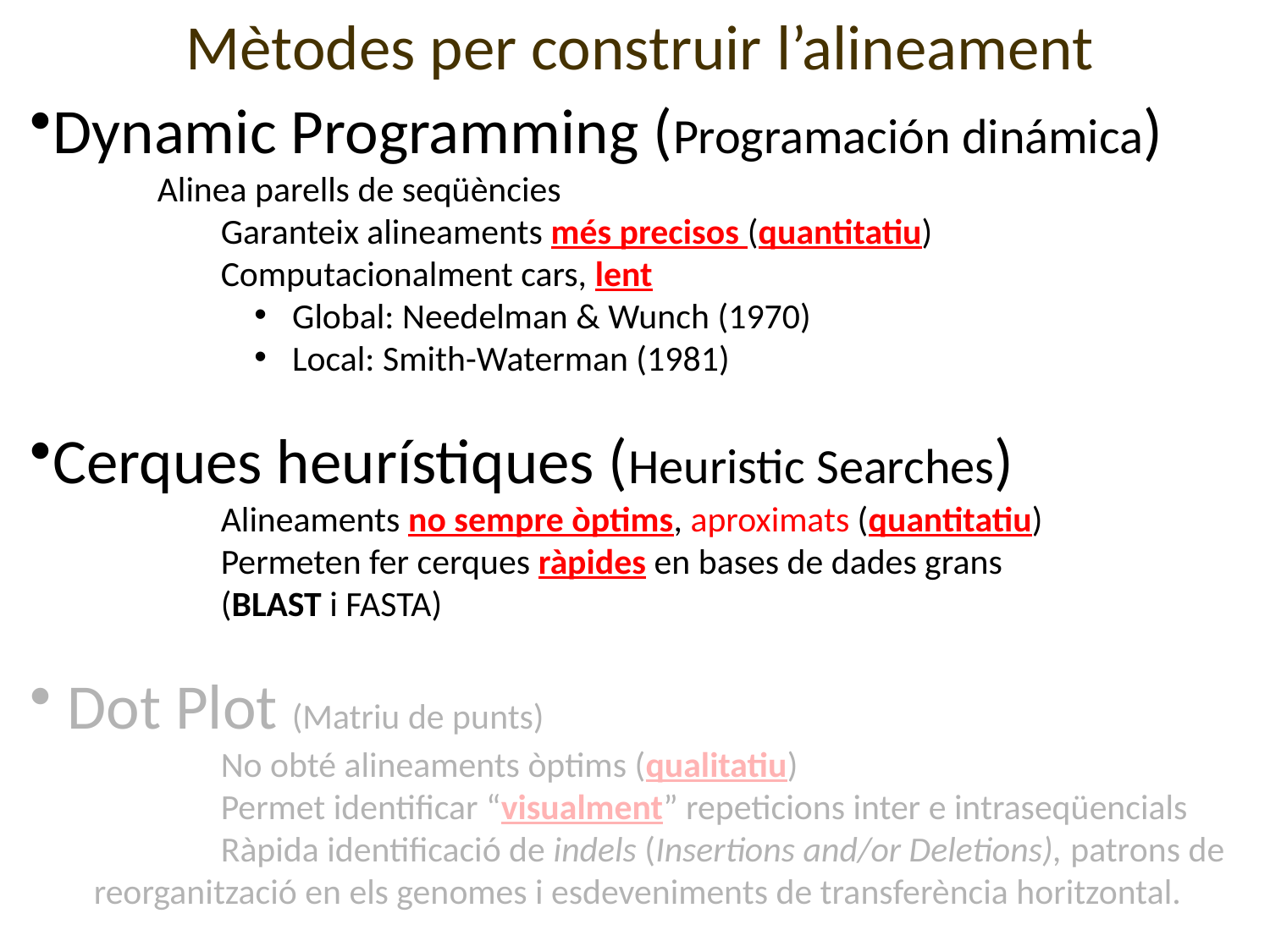

Mètodes per construir l’alineament

Dynamic Programming (Programación dinámica)
	Alinea parells de seqüències
	Garanteix alineaments més precisos (quantitatiu)
	Computacionalment cars, lent
 Global: Needelman & Wunch (1970)
 Local: Smith-Waterman (1981)

Cerques heurístiques (Heuristic Searches)
	Alineaments no sempre òptims, aproximats (quantitatiu)
	Permeten fer cerques ràpides en bases de dades grans
	(BLAST i FASTA)

 Dot Plot (Matriu de punts)
	No obté alineaments òptims (qualitatiu)
	Permet identificar “visualment” repeticions inter e intraseqüencials
	Ràpida identificació de indels (Insertions and/or Deletions), patrons de reorganització en els genomes i esdeveniments de transferència horitzontal.